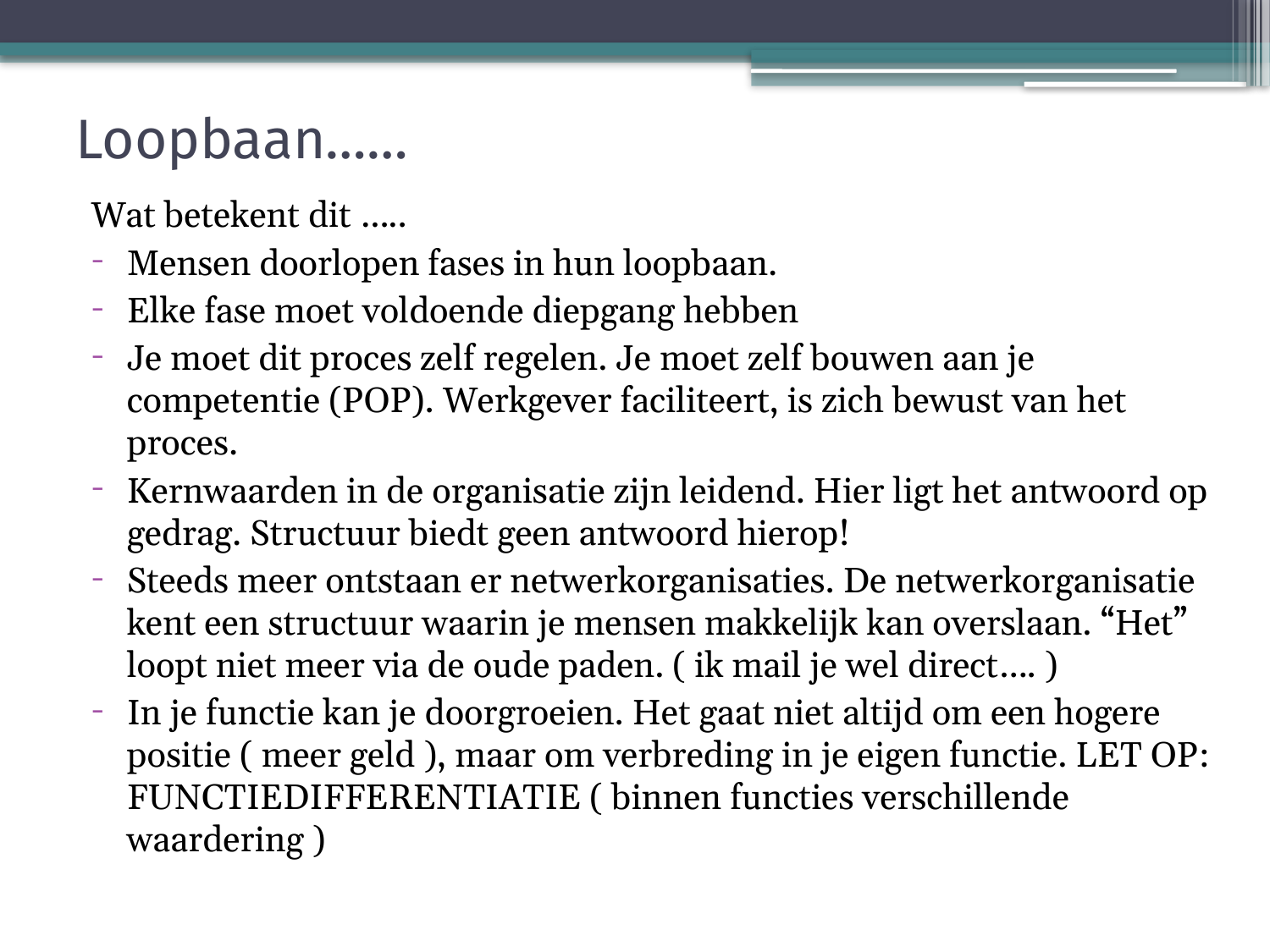

# Loopbaan……
Wat betekent dit …..
Mensen doorlopen fases in hun loopbaan.
Elke fase moet voldoende diepgang hebben
Je moet dit proces zelf regelen. Je moet zelf bouwen aan je competentie (POP). Werkgever faciliteert, is zich bewust van het proces.
Kernwaarden in de organisatie zijn leidend. Hier ligt het antwoord op gedrag. Structuur biedt geen antwoord hierop!
Steeds meer ontstaan er netwerkorganisaties. De netwerkorganisatie kent een structuur waarin je mensen makkelijk kan overslaan. “Het” loopt niet meer via de oude paden. ( ik mail je wel direct…. )
In je functie kan je doorgroeien. Het gaat niet altijd om een hogere positie ( meer geld ), maar om verbreding in je eigen functie. LET OP: FUNCTIEDIFFERENTIATIE ( binnen functies verschillende waardering )